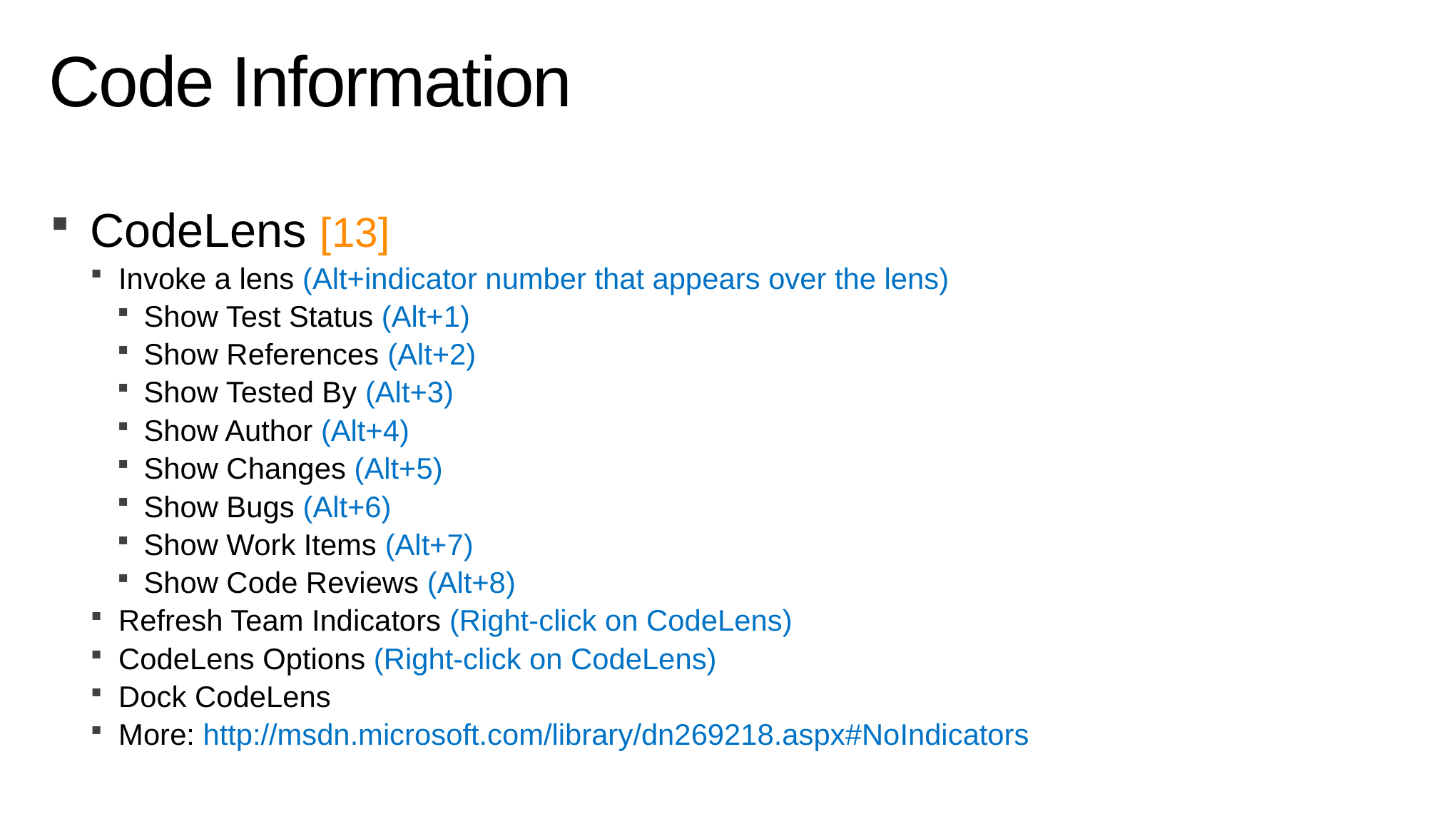

# Code Information
CodeLens [13]
Invoke a lens (Alt+indicator number that appears over the lens)
Show Test Status (Alt+1)
Show References (Alt+2)
Show Tested By (Alt+3)
Show Author (Alt+4)
Show Changes (Alt+5)
Show Bugs (Alt+6)
Show Work Items (Alt+7)
Show Code Reviews (Alt+8)
Refresh Team Indicators (Right-click on CodeLens)
CodeLens Options (Right-click on CodeLens)
Dock CodeLens
More: http://msdn.microsoft.com/library/dn269218.aspx#NoIndicators